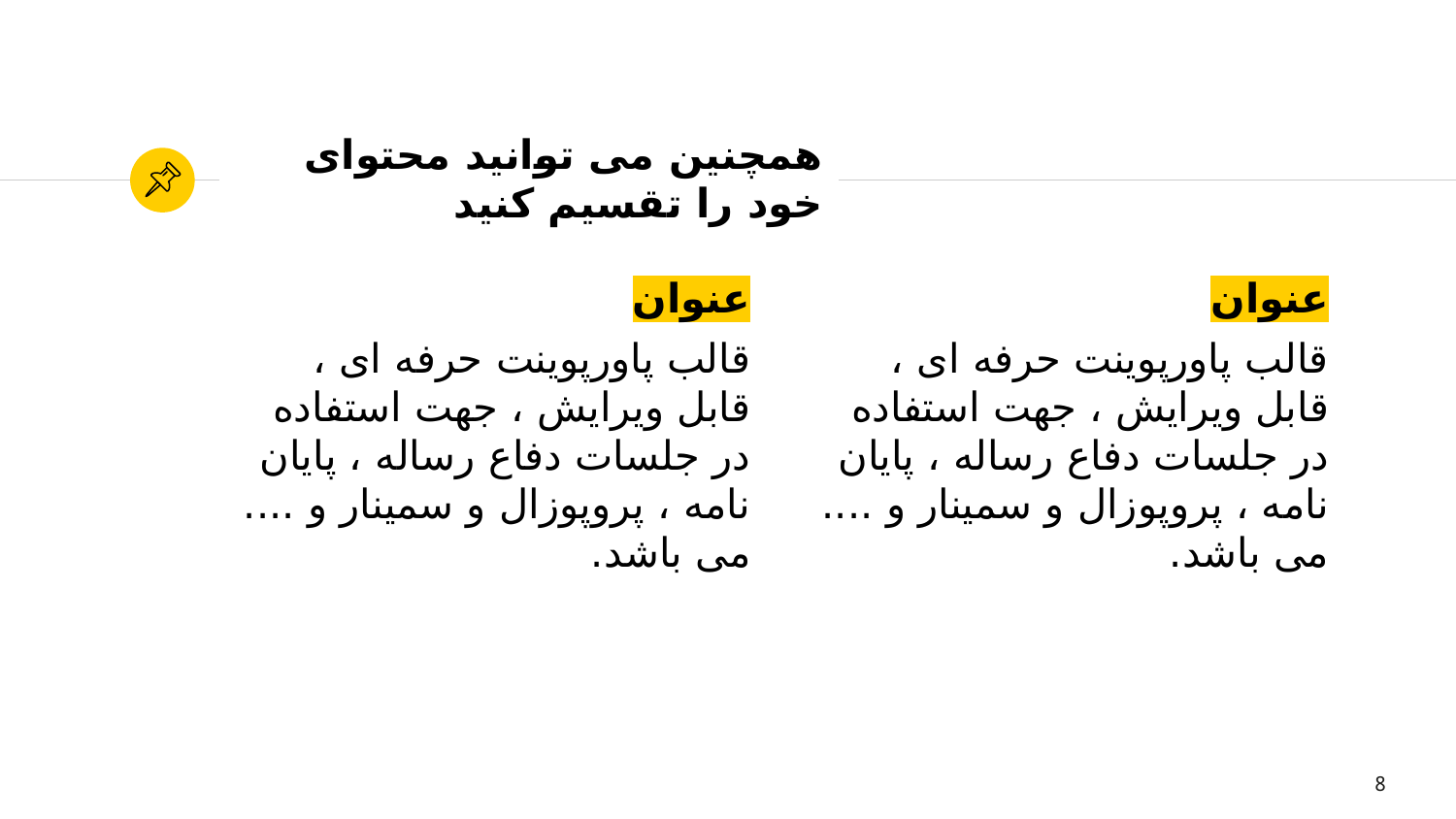

# همچنین می توانید محتوای خود را تقسیم کنید

عنوان
قالب پاورپوينت حرفه ای ، قابل ویرایش ، جهت استفاده در جلسات دفاع رساله ، پایان نامه ، پروپوزال و سمینار و .... می باشد.
عنوان
قالب پاورپوينت حرفه ای ، قابل ویرایش ، جهت استفاده در جلسات دفاع رساله ، پایان نامه ، پروپوزال و سمینار و .... می باشد.
8